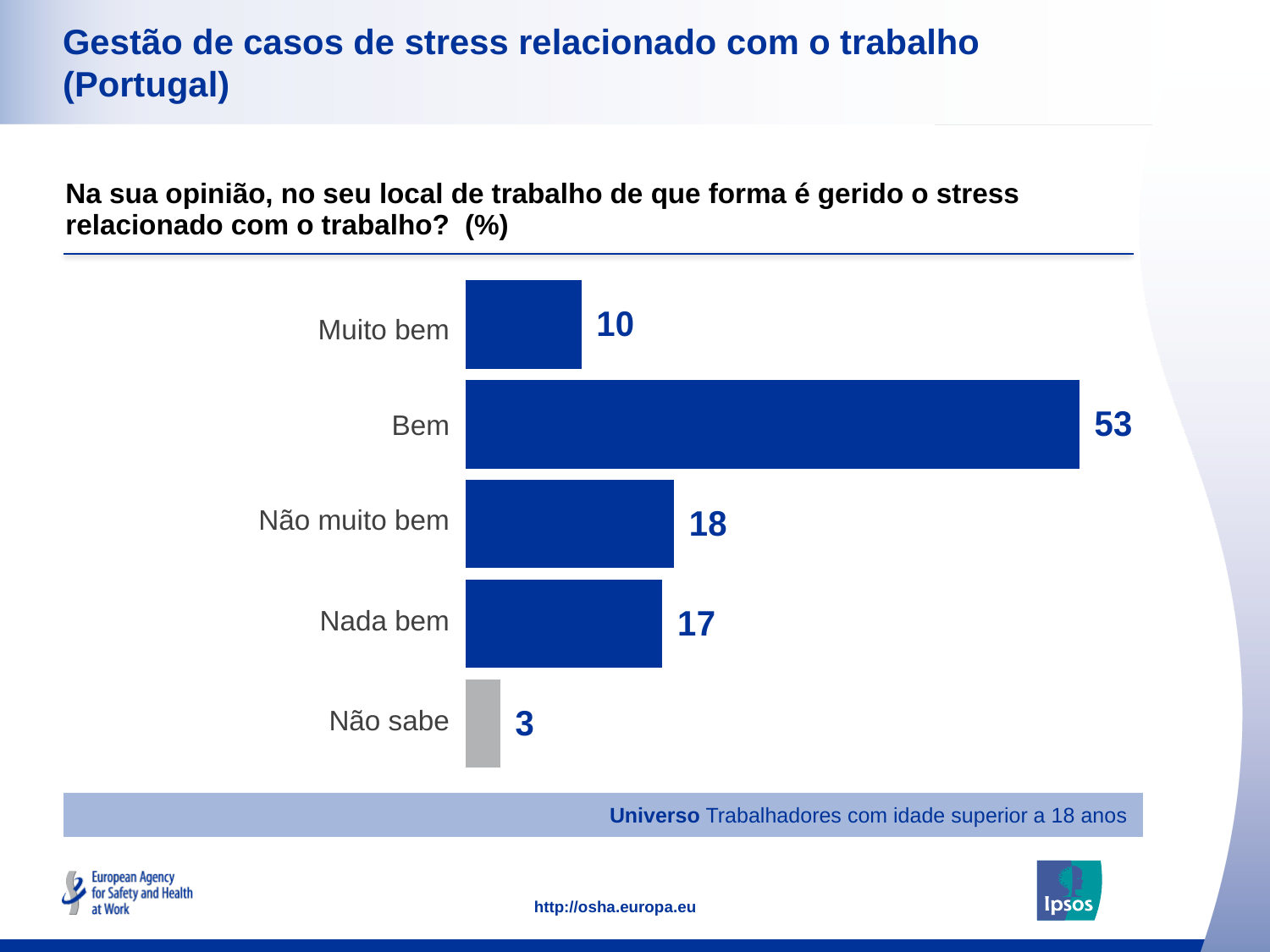

### Chart: Ipsos Ribbon Rules

| Category |  |
|---|---|
# Gestão de casos de stress relacionado com o trabalho (Portugal)

### Chart

| Category | Percent |
|---|---|
| Muito bem | 10.0 |
| Bem | 53.0 |
| Não muito bem | 18.0 |
| Nada bem | 17.0 |
| Não sabe | 3.0 |
Na sua opinião, no seu local de trabalho de que forma é gerido o stress relacionado com o trabalho?  (%)
| Muito bem |
| --- |
| Bem |
| Não muito bem |
| Nada bem |
| Não sabe |
Universo Trabalhadores com idade superior a 18 anos